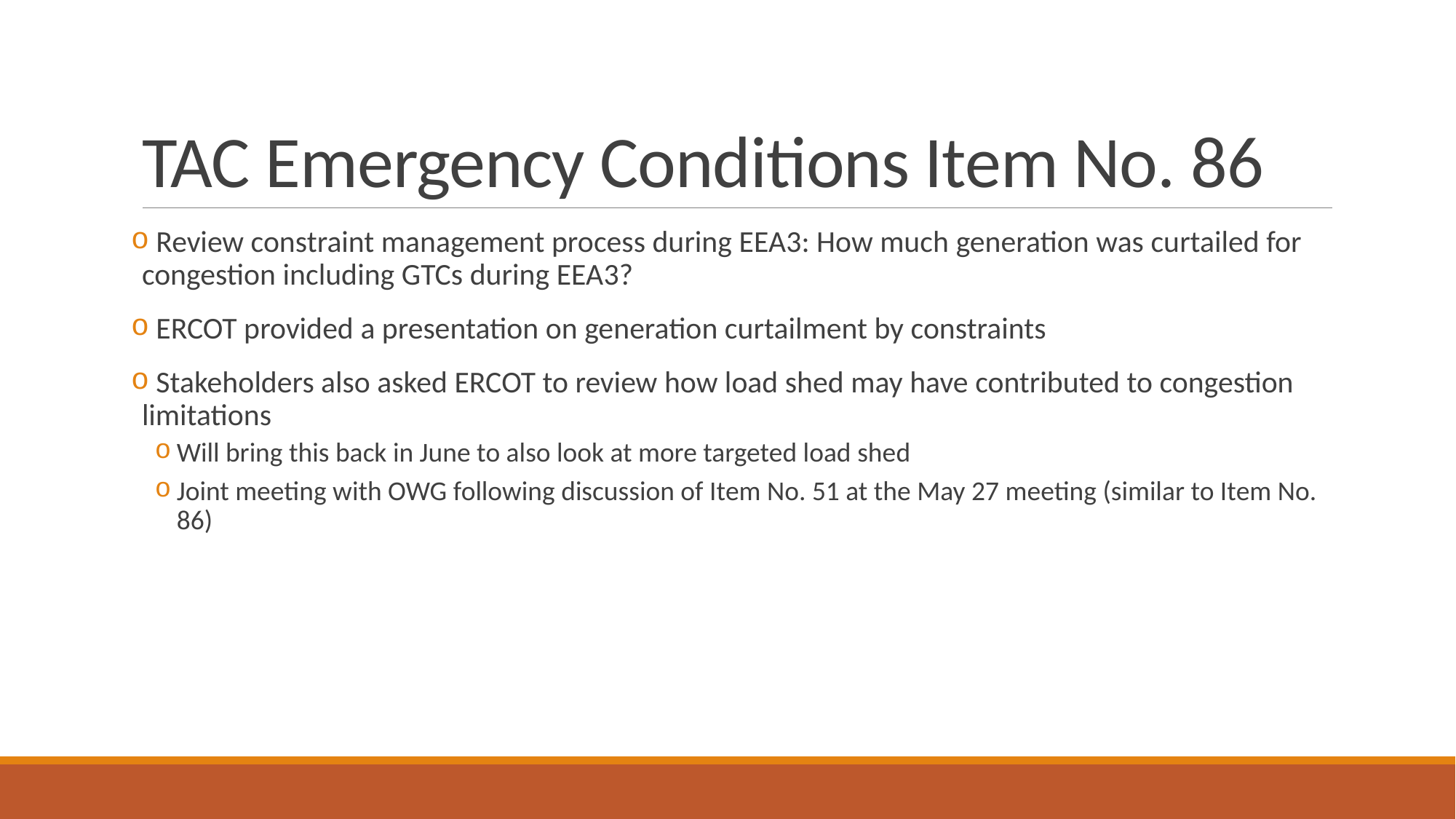

# TAC Emergency Conditions Item No. 86
 Review constraint management process during EEA3: How much generation was curtailed for congestion including GTCs during EEA3?
 ERCOT provided a presentation on generation curtailment by constraints
 Stakeholders also asked ERCOT to review how load shed may have contributed to congestion limitations
Will bring this back in June to also look at more targeted load shed
Joint meeting with OWG following discussion of Item No. 51 at the May 27 meeting (similar to Item No. 86)